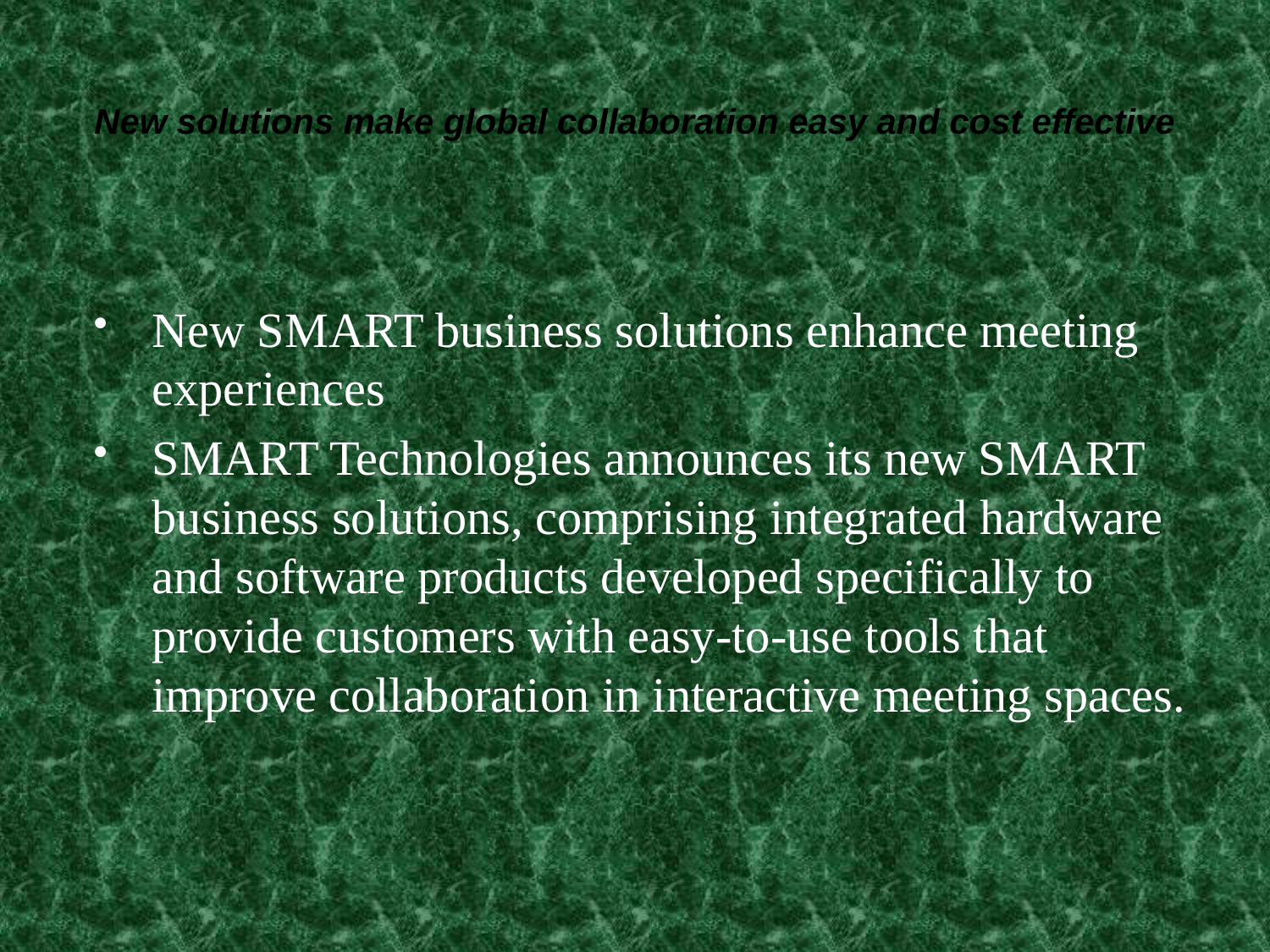

# New solutions make global collaboration easy and cost effective

New SMART business solutions enhance meeting experiences
SMART Technologies announces its new SMART business solutions, comprising integrated hardware and software products developed specifically to provide customers with easy-to-use tools that improve collaboration in interactive meeting spaces.